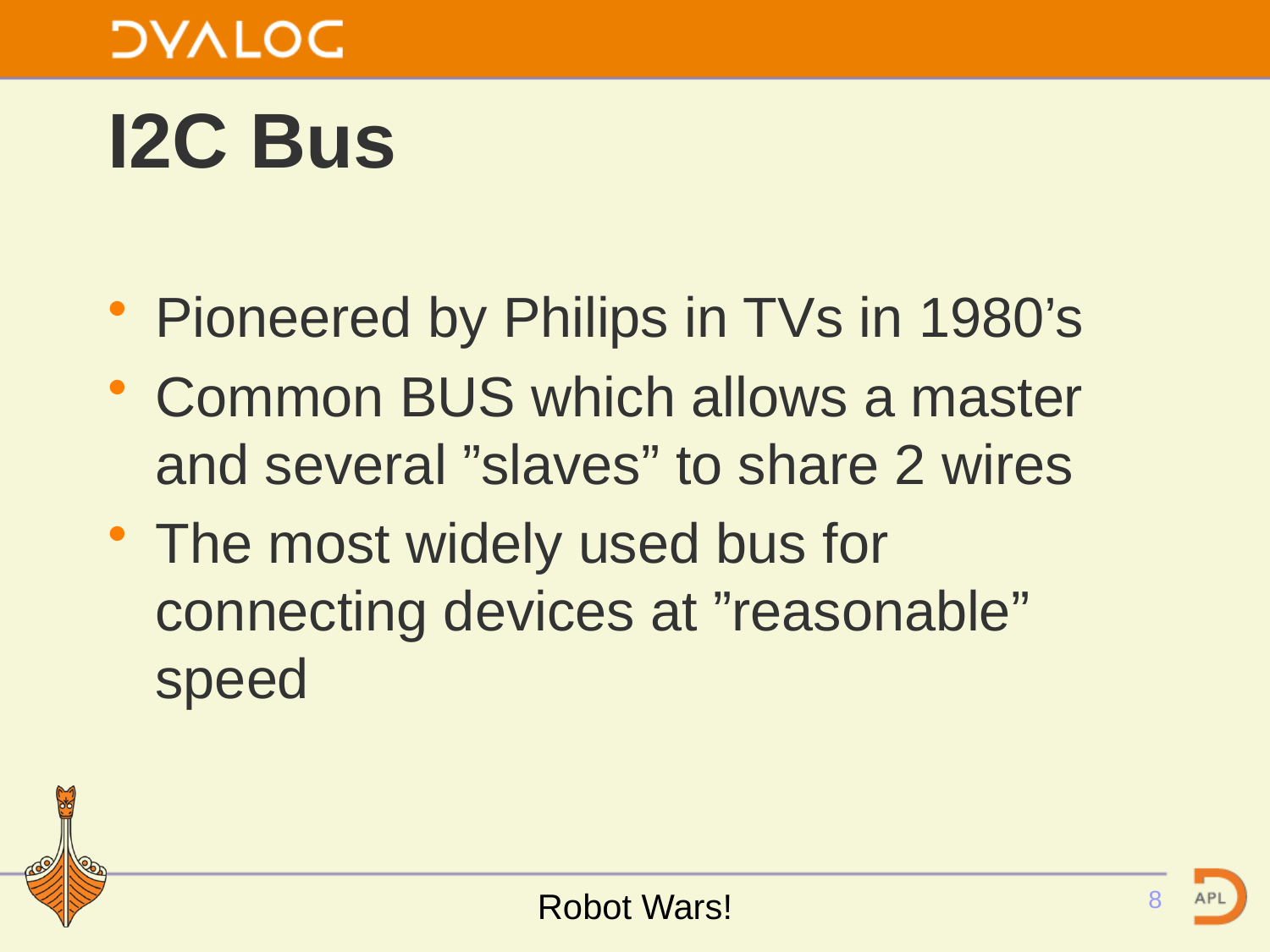

# I2C Bus
Pioneered by Philips in TVs in 1980’s
Common BUS which allows a master and several ”slaves” to share 2 wires
The most widely used bus for connecting devices at ”reasonable” speed
Robot Wars!
8